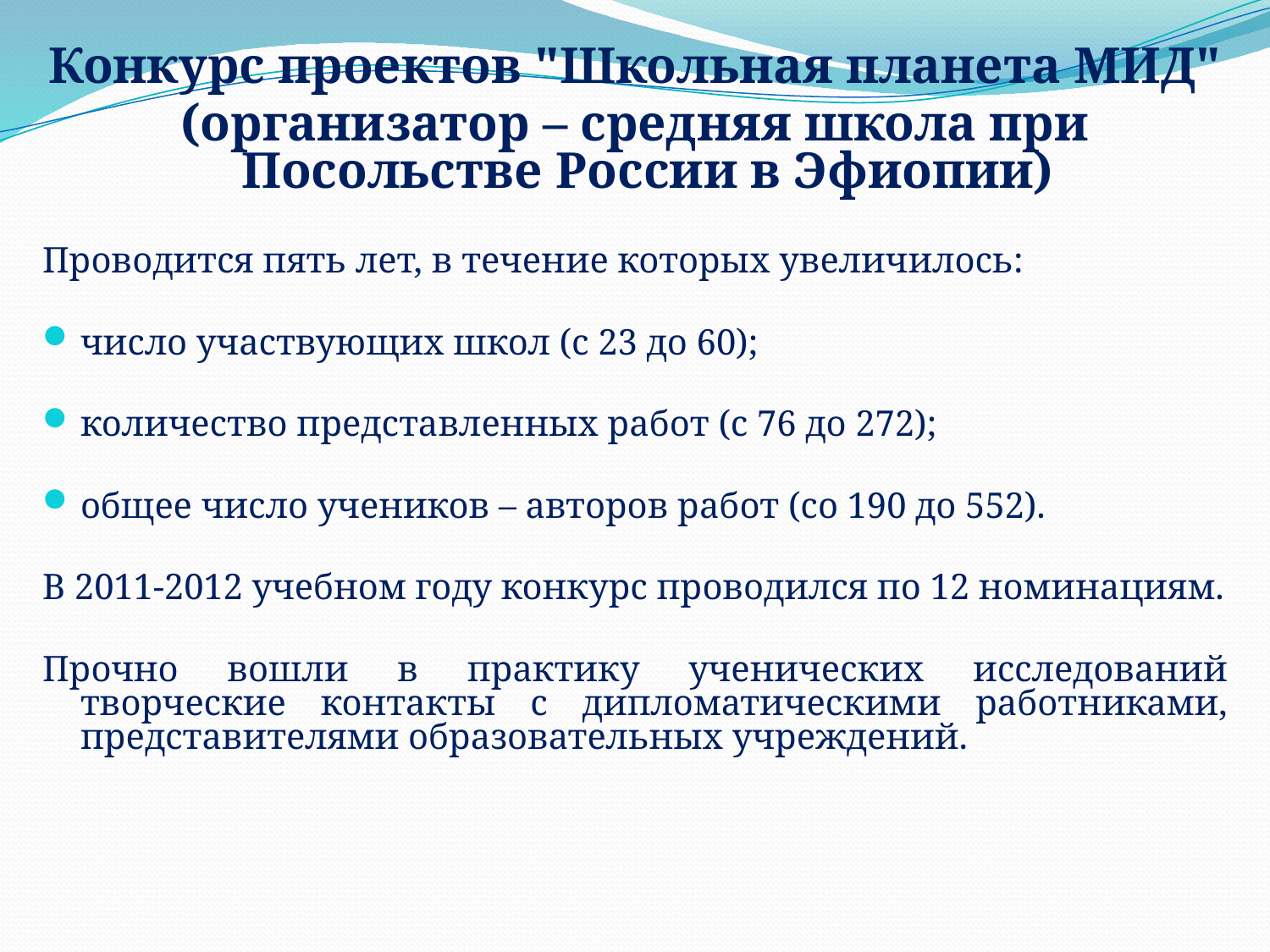

Конкурс проектов "Школьная планета МИД"
(организатор – средняя школа при Посольстве России в Эфиопии)

Проводится пять лет, в течение которых увеличилось:

число участвующих школ (с 23 до 60);

количество представленных работ (с 76 до 272);

общее число учеников – авторов работ (со 190 до 552).

В 2011-2012 учебном году конкурс проводился по 12 номинациям.

Прочно вошли в практику ученических исследований творческие контакты с дипломатическими работниками, представителями образовательных учреждений.